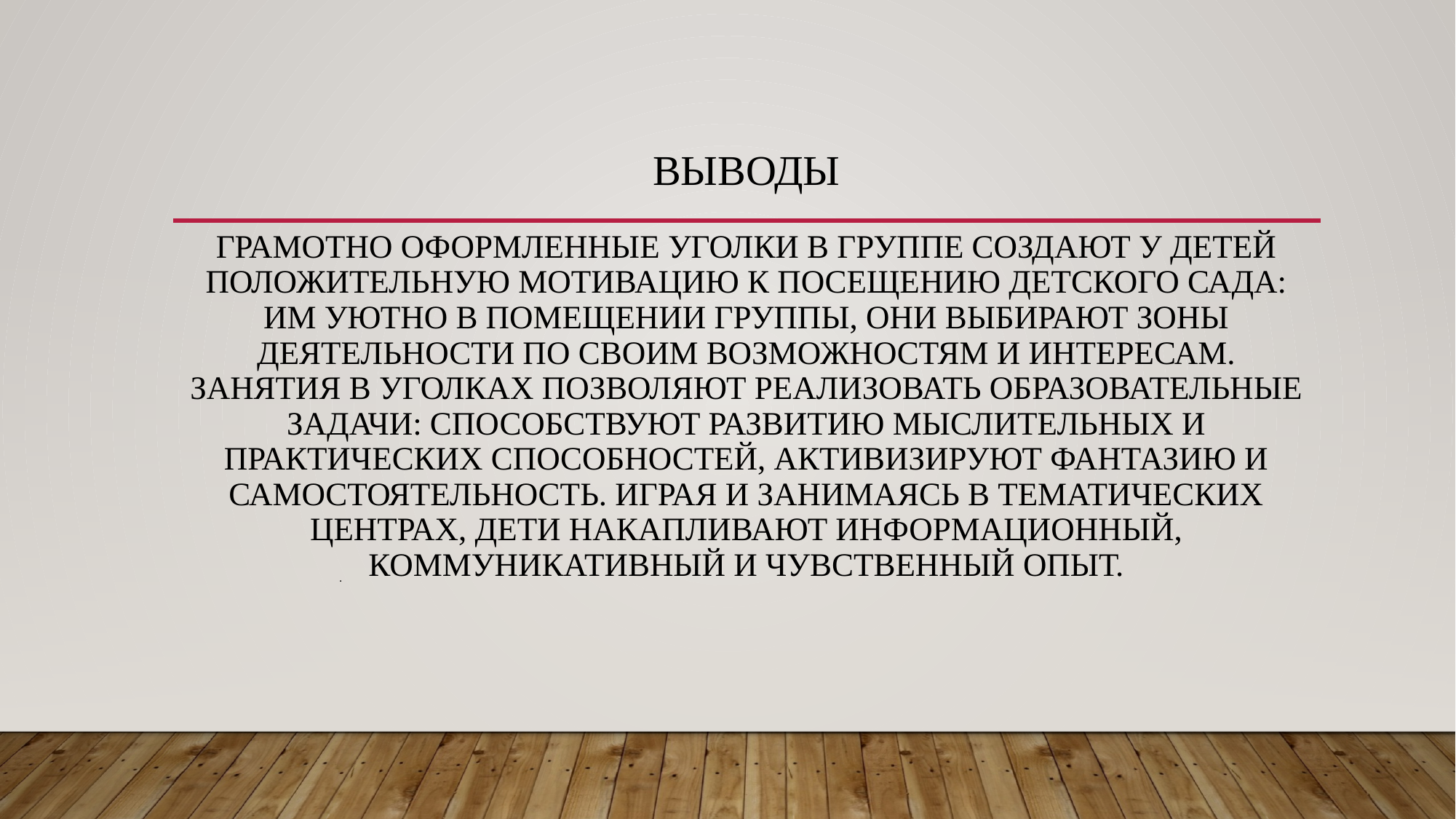

# Выводы грамотно оформленные уголки в группе создают у детей положительную мотивацию к посещению детского сада: им уютно в помещении группы, они выбирают зоны деятельности по своим возможностям и интересам. Занятия в уголках позволяют реализовать образовательные задачи: способствуют развитию мыслительных и практических способностей, активизируют фантазию и самостоятельность. Играя и занимаясь в тематических центрах, дети накапливают информационный, коммуникативный и чувственный опыт.
.